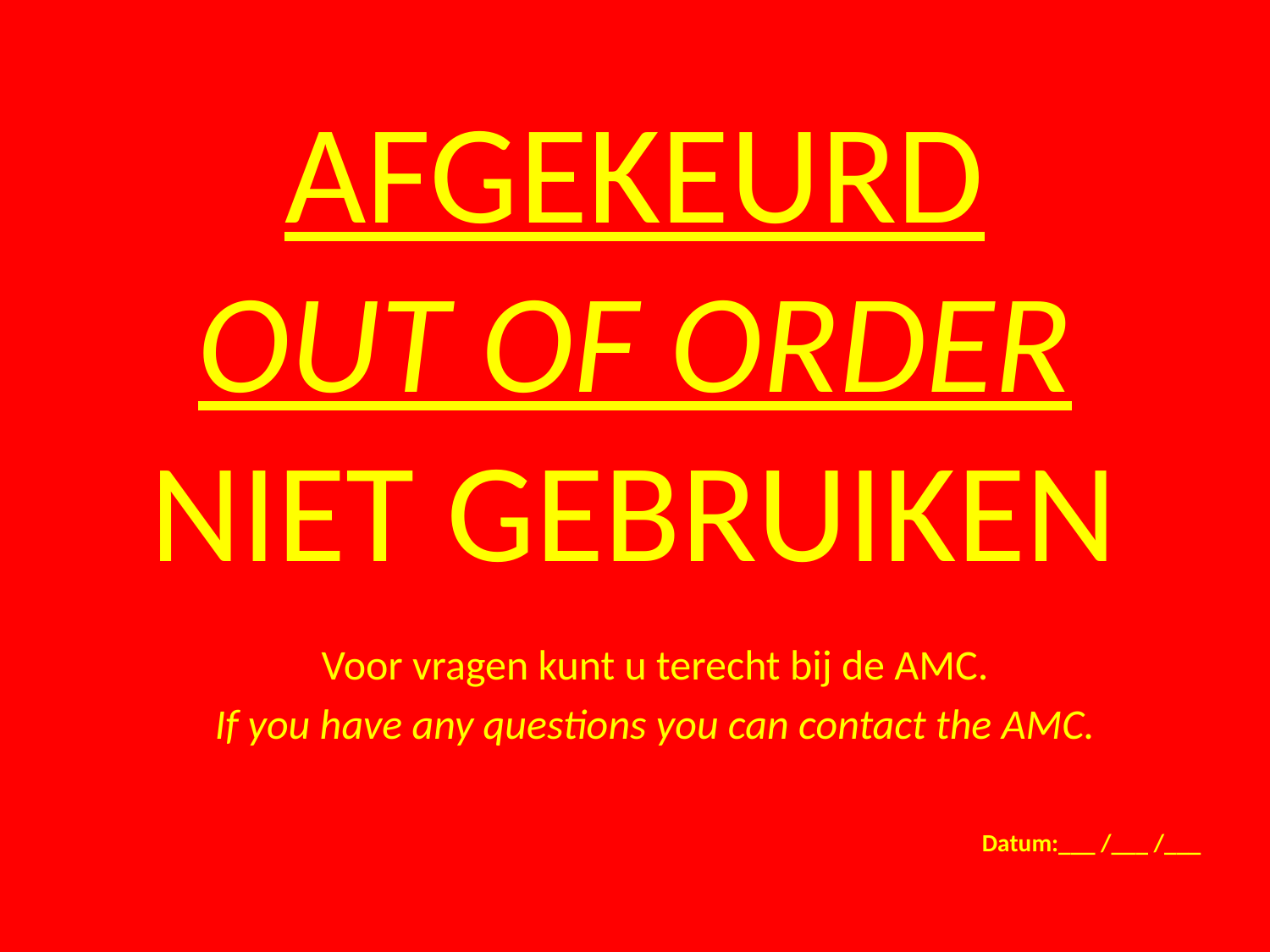

# AFGEKEURD OUT OF ORDER NIET GEBRUIKEN
Voor vragen kunt u terecht bij de AMC.
If you have any questions you can contact the AMC.
Datum:___ /___ /___